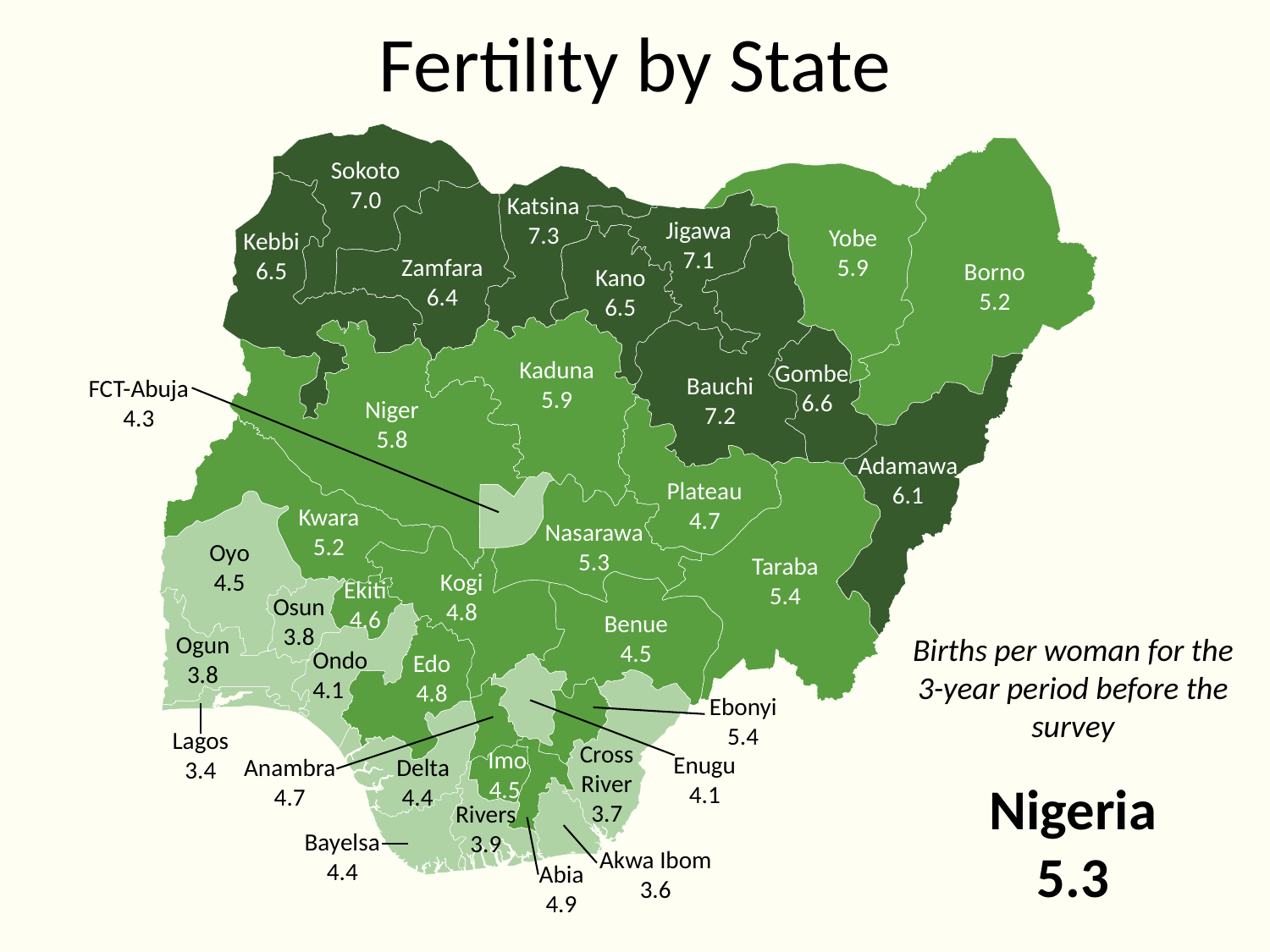

# Fertility by State

Sokoto
7.0

Katsina
7.3

Jigawa
7.1
Yobe
5.9
Kebbi
6.5

Zamfara
6.4
Borno
5.2
Kano
6.5

Kaduna
5.9
Gombe
  6.6

Bauchi
7.2
FCT-Abuja
4.3
Niger
5.8

Adamawa
6.1

Plateau
4.7

Kwara
5.2
Nasarawa
5.3

Oyo
4.5
Taraba
5.4
Kogi
4.8
Ekiti
4.6

Osun
3.8

Benue
4.5

Ogun
3.8
Births per woman for the 3-year period before the survey
Ondo
4.1
Edo
4.8

Ebonyi
5.4

Lagos
3.4
Cross
River
3.7

 Imo
4.5
Enugu
4.1

Anambra
4.7
  Delta
4.4

Nigeria
5.3

Rivers
3.9
Bayelsa
4.4
Akwa Ibom
3.6
Abia
4.9